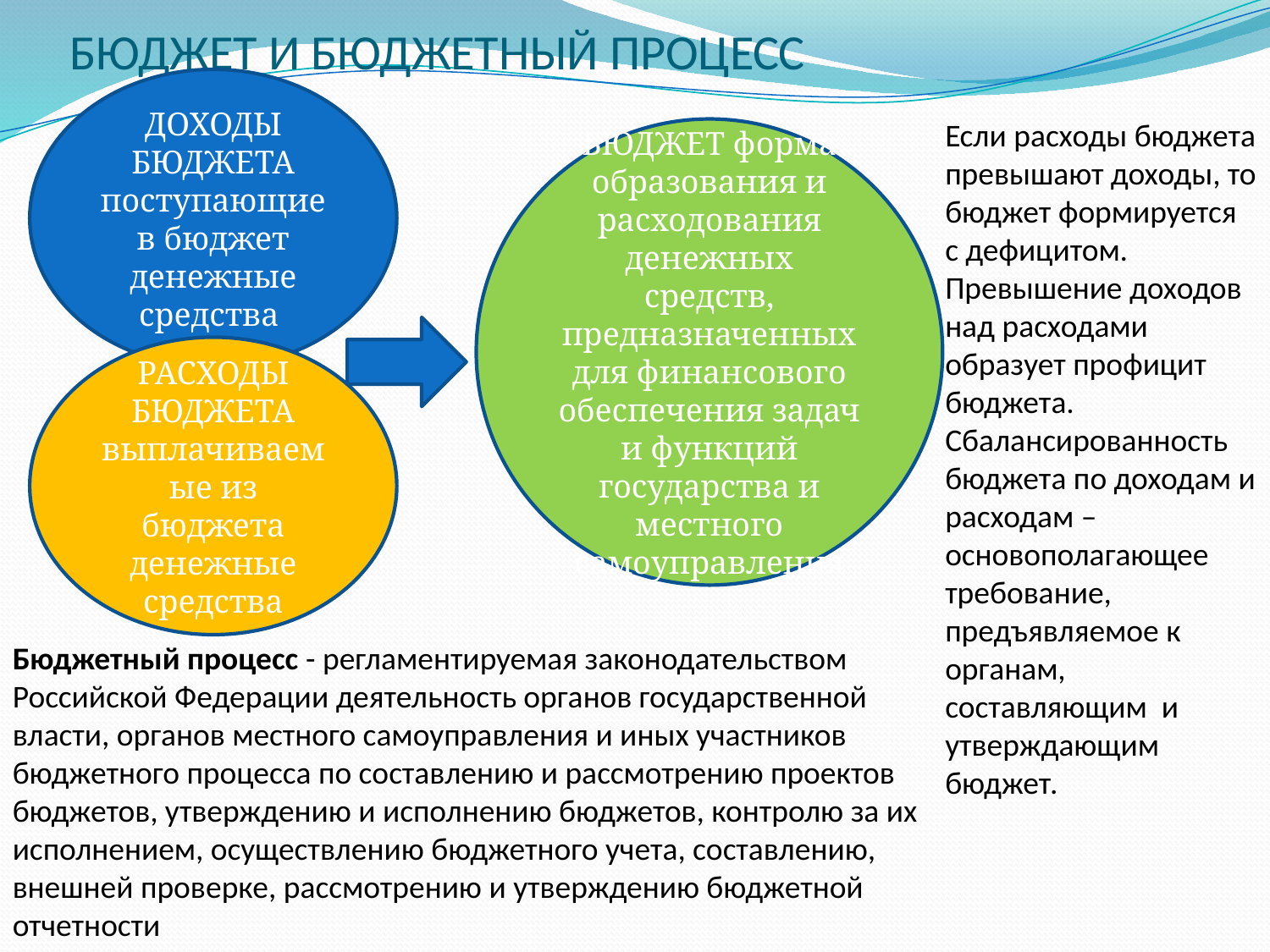

# БЮДЖЕТ И БЮДЖЕТНЫЙ ПРОЦЕСС
ДОХОДЫ БЮДЖЕТА поступающие в бюджет денежные средства
Если расходы бюджета превышают доходы, то бюджет формируется с дефицитом. Превышение доходов над расходами образует профицит бюджета. Сбалансированность бюджета по доходам и расходам – основополагающее требование, предъявляемое к органам, составляющим  и утверждающим бюджет.
БЮДЖЕТ форма образования и расходования денежных средств, предназначенных для финансового обеспечения задач и функций государства и местного самоуправления

РАСХОДЫ БЮДЖЕТА выплачиваемые из бюджета денежные средства
Бюджетный процесс - регламентируемая законодательством Российской Федерации деятельность органов государственной власти, органов местного самоуправления и иных участников бюджетного процесса по составлению и рассмотрению проектов бюджетов, утверждению и исполнению бюджетов, контролю за их исполнением, осуществлению бюджетного учета, составлению, внешней проверке, рассмотрению и утверждению бюджетной отчетности